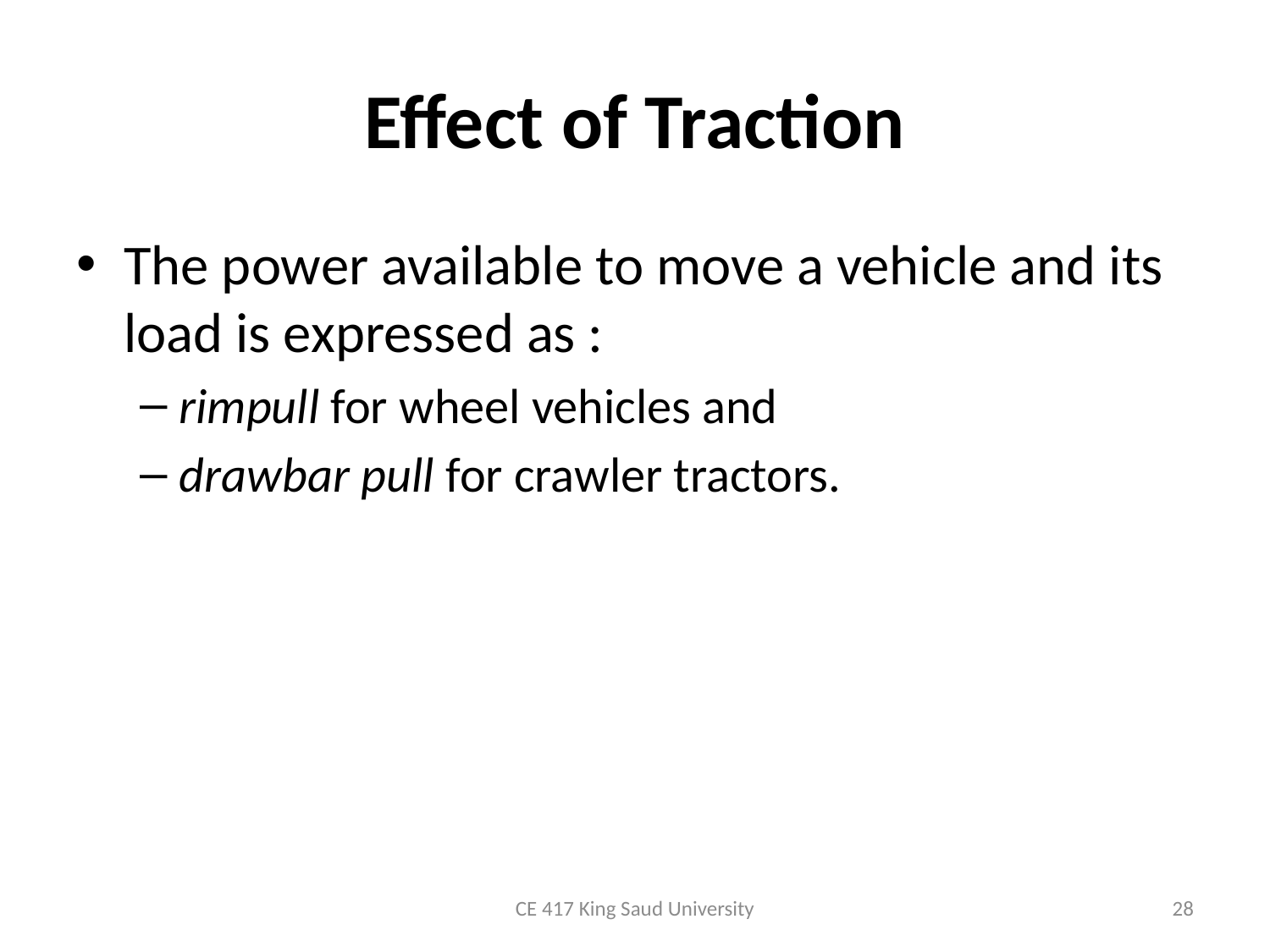

# Effect of Traction
The power available to move a vehicle and its load is expressed as :
rimpull for wheel vehicles and
drawbar pull for crawler tractors.
CE 417 King Saud University
28